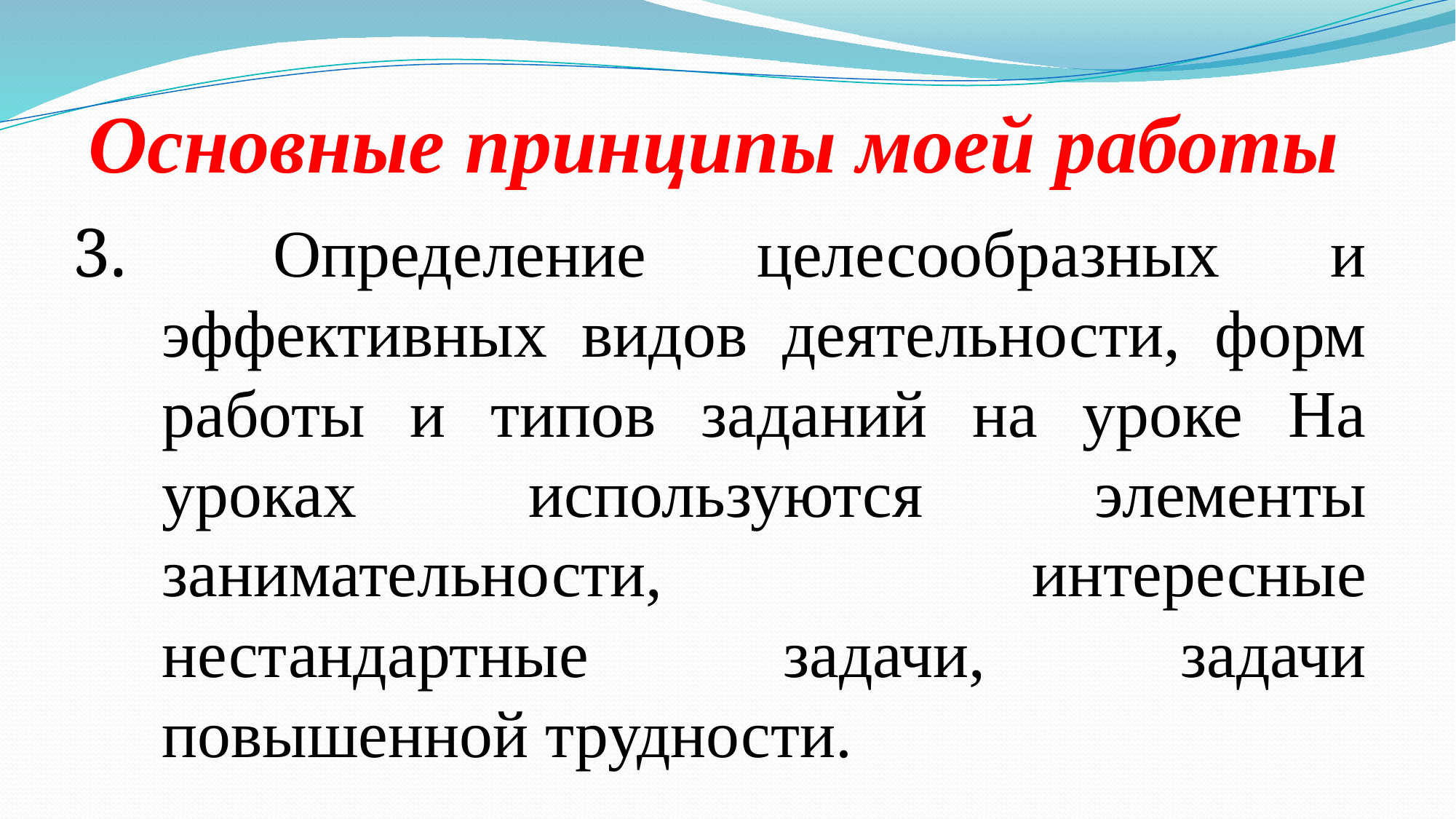

Основные принципы моей работы
 Определение целесообразных и эффективных видов деятельности, форм работы и типов заданий на уроке На уроках используются элементы занимательности, интересные нестандартные задачи, задачи повышенной трудности.